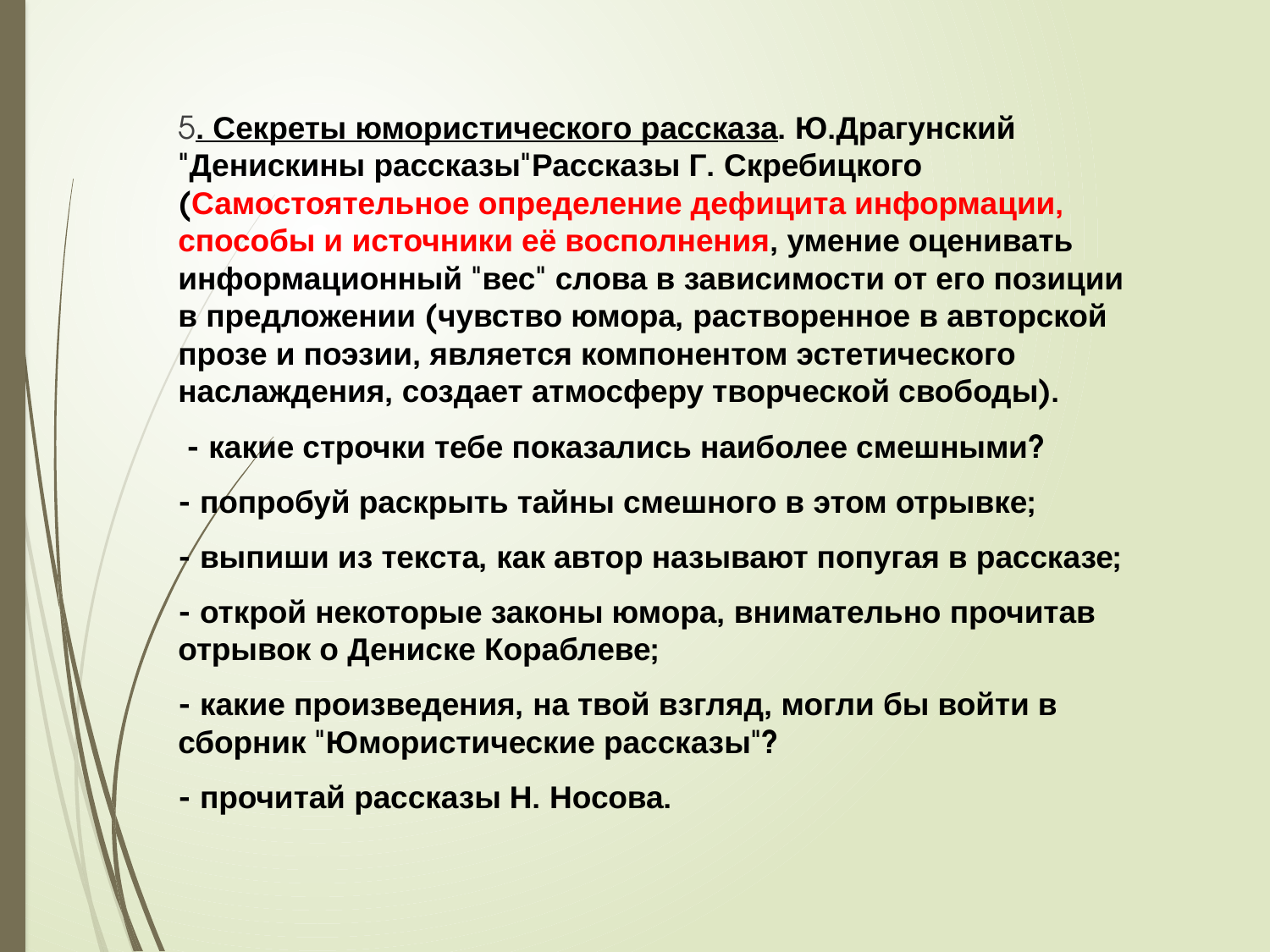

#
5. Секреты юмористического рассказа. Ю.Драгунский "Денискины рассказы"Рассказы Г. Скребицкого (Самостоятельное определение дефицита информации, способы и источники её восполнения, умение оценивать информационный "вес" слова в зависимости от его позиции в предложении (чувство юмора, растворенное в авторской прозе и поэзии, является компонентом эстетического наслаждения, создает атмосферу творческой свободы).
 - какие строчки тебе показались наиболее смешными?
- попробуй раскрыть тайны смешного в этом отрывке;
- выпиши из текста, как автор называют попугая в рассказе;
- открой некоторые законы юмора, внимательно прочитав отрывок о Дениске Кораблеве;
- какие произведения, на твой взгляд, могли бы войти в сборник "Юмористические рассказы"?
- прочитай рассказы Н. Носова.